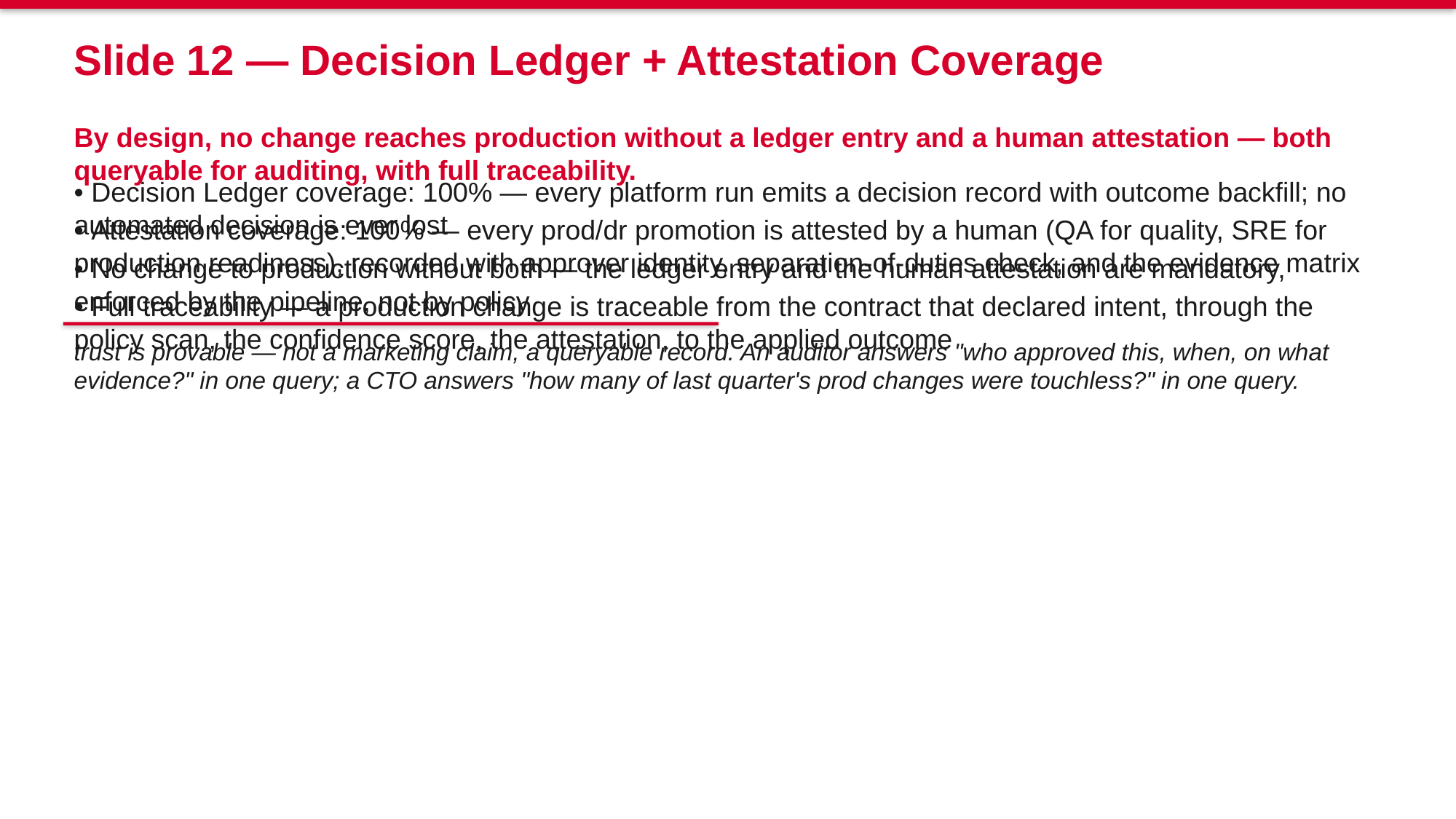

Slide 12 — Decision Ledger + Attestation Coverage
By design, no change reaches production without a ledger entry and a human attestation — both queryable for auditing, with full traceability.
• Decision Ledger coverage: 100% — every platform run emits a decision record with outcome backfill; no automated decision is ever lost
• Attestation coverage: 100% — every prod/dr promotion is attested by a human (QA for quality, SRE for production readiness), recorded with approver identity, separation-of-duties check, and the evidence matrix
• No change to production without both — the ledger entry and the human attestation are mandatory, enforced by the pipeline, not by policy
• Full traceability — a production change is traceable from the contract that declared intent, through the policy scan, the confidence score, the attestation, to the applied outcome

trust is provable — not a marketing claim, a queryable record. An auditor answers "who approved this, when, on what evidence?" in one query; a CTO answers "how many of last quarter's prod changes were touchless?" in one query.